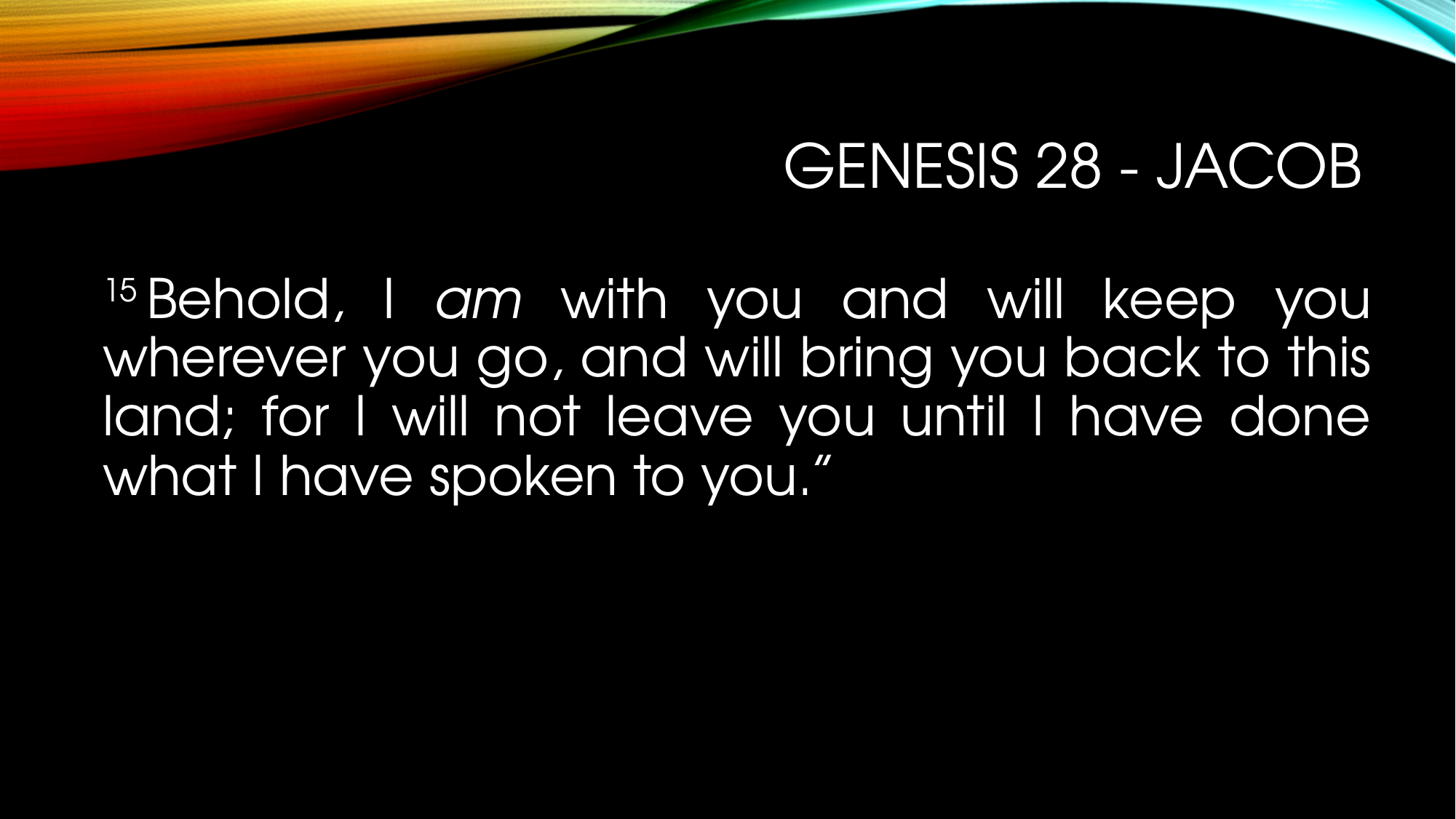

# Genesis 28 - jacob
15 Behold, I am with you and will keep you wherever you go, and will bring you back to this land; for I will not leave you until I have done what I have spoken to you.”